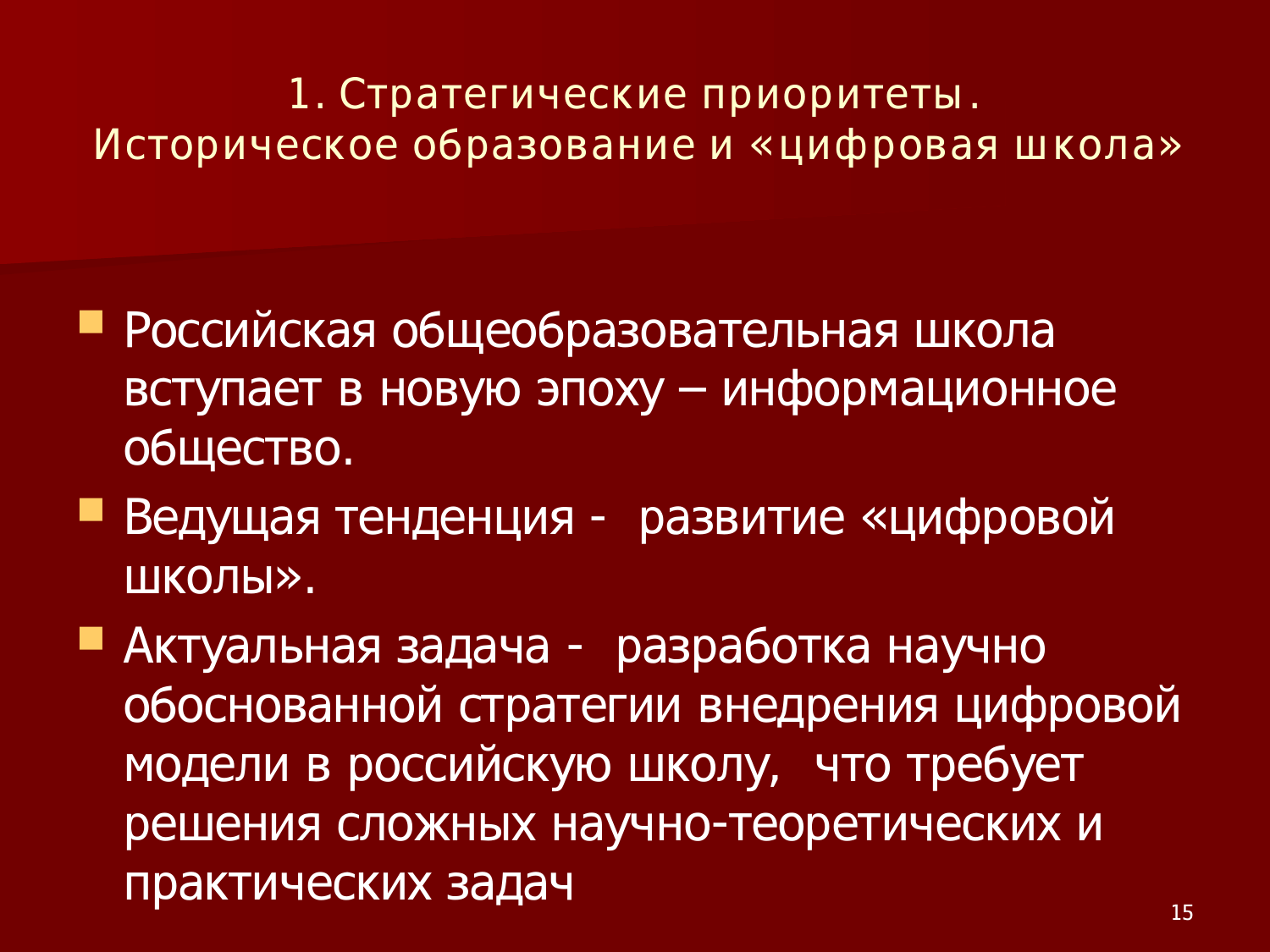

# 1. Стратегические приоритеты. Историческое образование и «цифровая школа»

Российская общеобразовательная школа вступает в новую эпоху – информационное общество.
Ведущая тенденция -  развитие «цифровой школы».
Актуальная задача -  разработка научно обоснованной стратегии внедрения цифровой модели в российскую школу,  что требует решения сложных научно-теоретических и практических задач
15